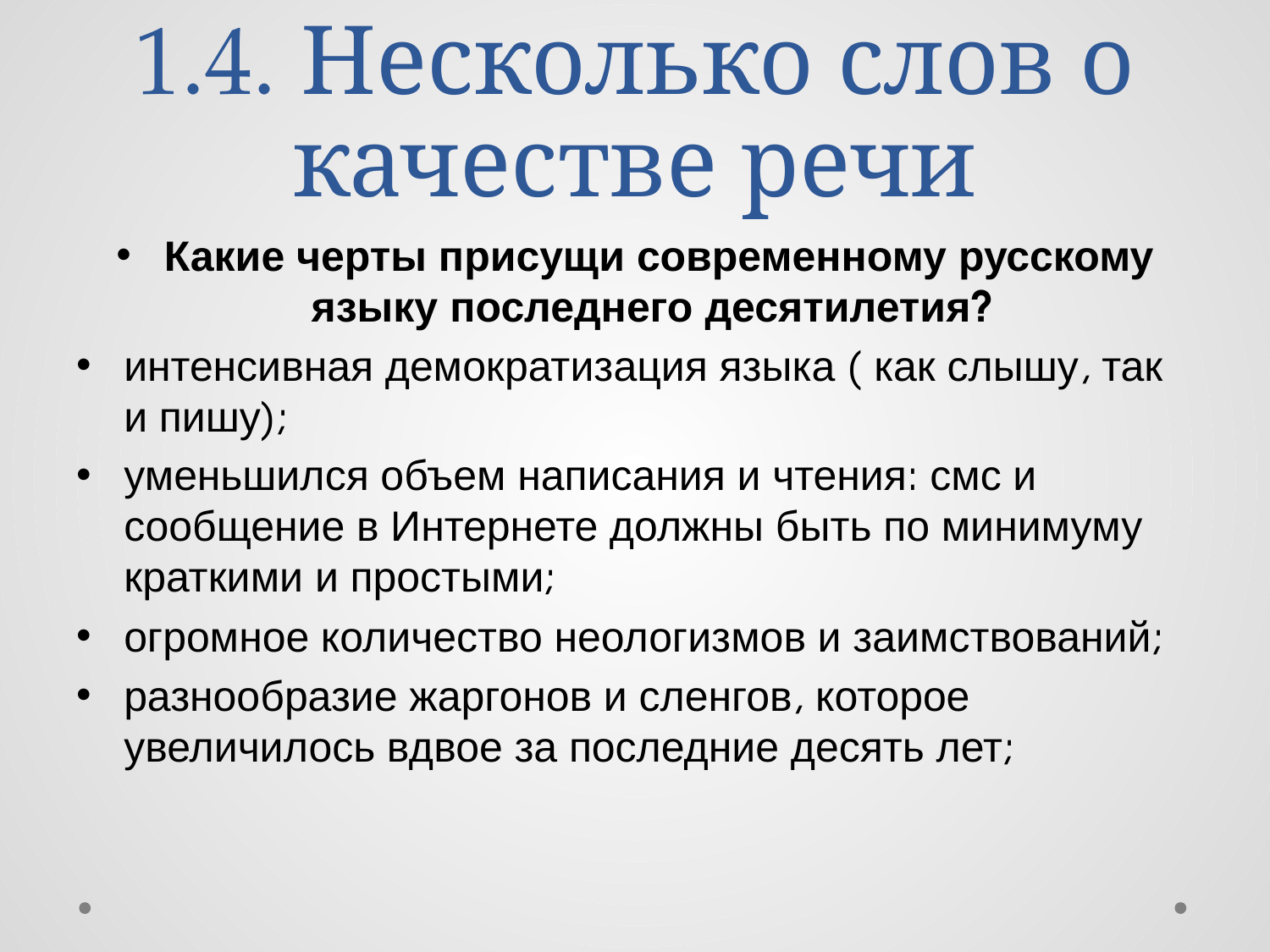

# 1.4. Несколько слов о качестве речи
Какие черты присущи современному русскому языку последнего десятилетия?
интенсивная демократизация языка ( как слышу, так и пишу);
уменьшился объем написания и чтения: смс и сообщение в Интернете должны быть по минимуму краткими и простыми;
огромное количество неологизмов и заимствований;
разнообразие жаргонов и сленгов, которое увеличилось вдвое за последние десять лет;